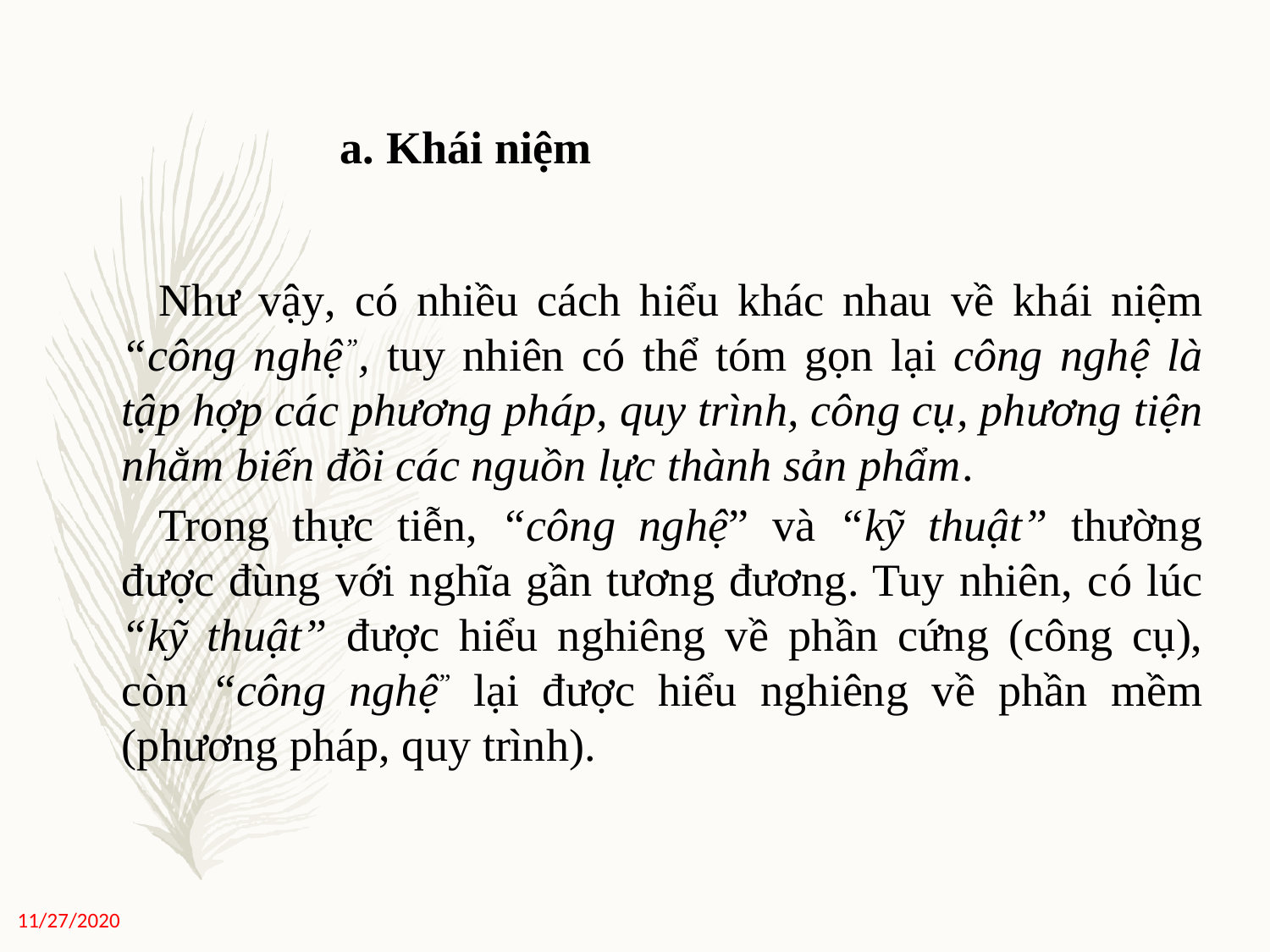

# a. Khái niệm
Như vậy, có nhiều cách hiểu khác nhau về khái niệm “công nghệ”, tuy nhiên có thể tóm gọn lại công nghệ là tập hợp các phương pháp, quy trình, công cụ, phương tiện nhằm biến đồi các nguồn lực thành sản phẩm.
Trong thực tiễn, “công nghệ” và “kỹ thuật” thường được đùng với nghĩa gần tương đương. Tuy nhiên, có lúc “kỹ thuật” được hiểu nghiêng về phần cứng (công cụ), còn “công nghệ” lại được hiểu nghiêng về phần mềm (phương pháp, quy trình).

11/27/2020